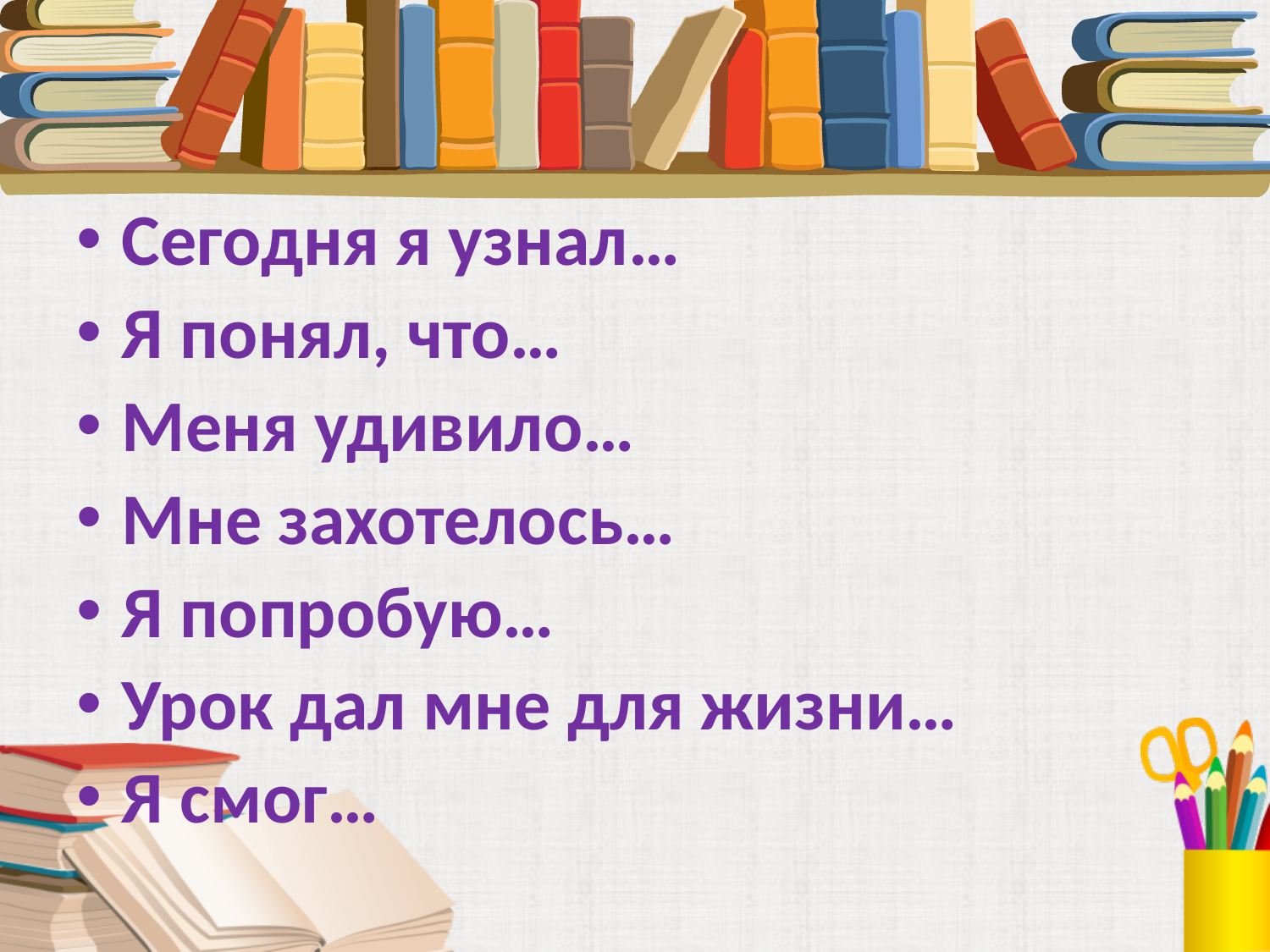

#
Сегодня я узнал…
Я понял, что…
Меня удивило…
Мне захотелось…
Я попробую…
Урок дал мне для жизни…
Я смог…